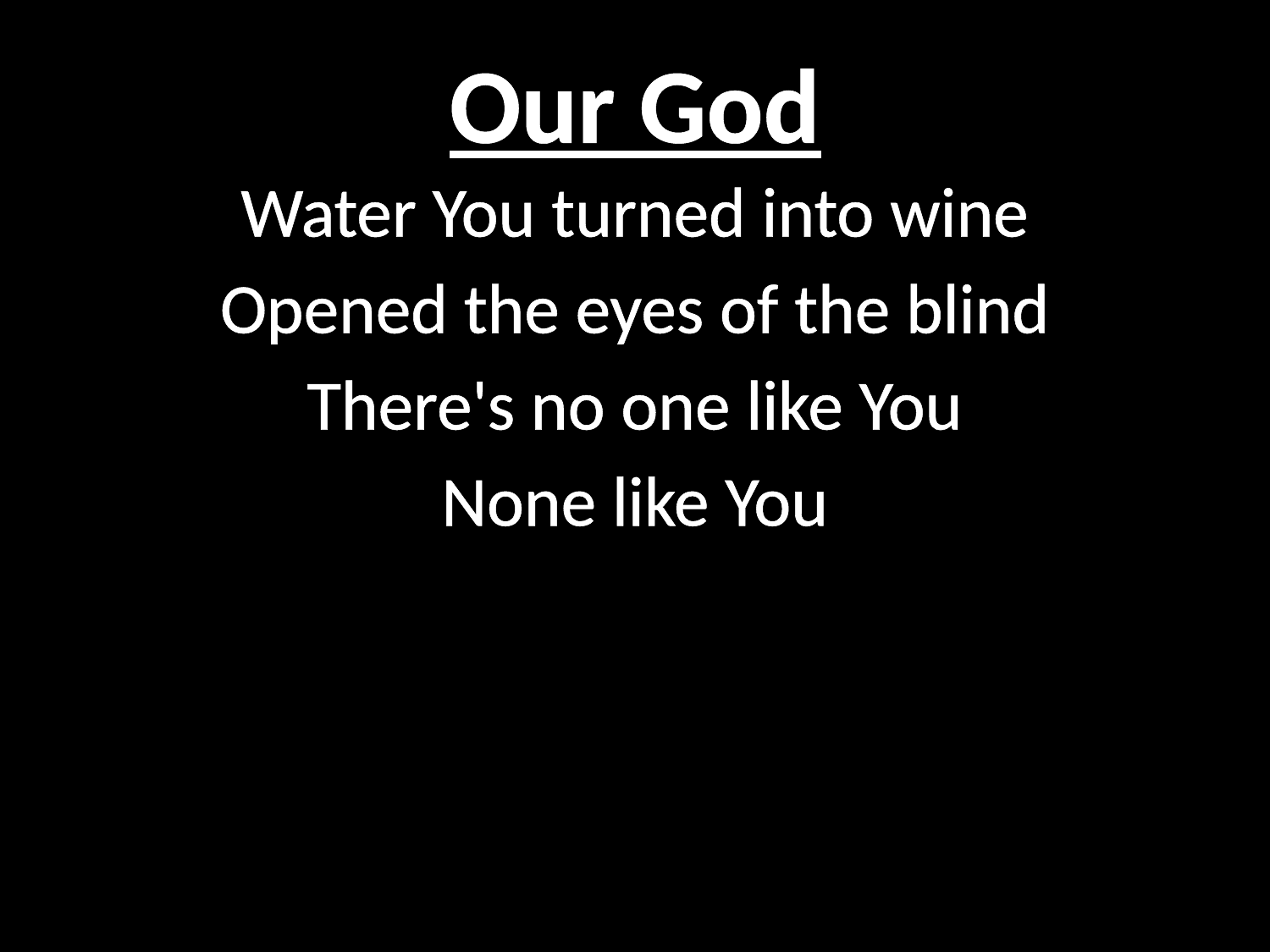

# Our God
Water You turned into wine
Opened the eyes of the blind
There's no one like You
None like You